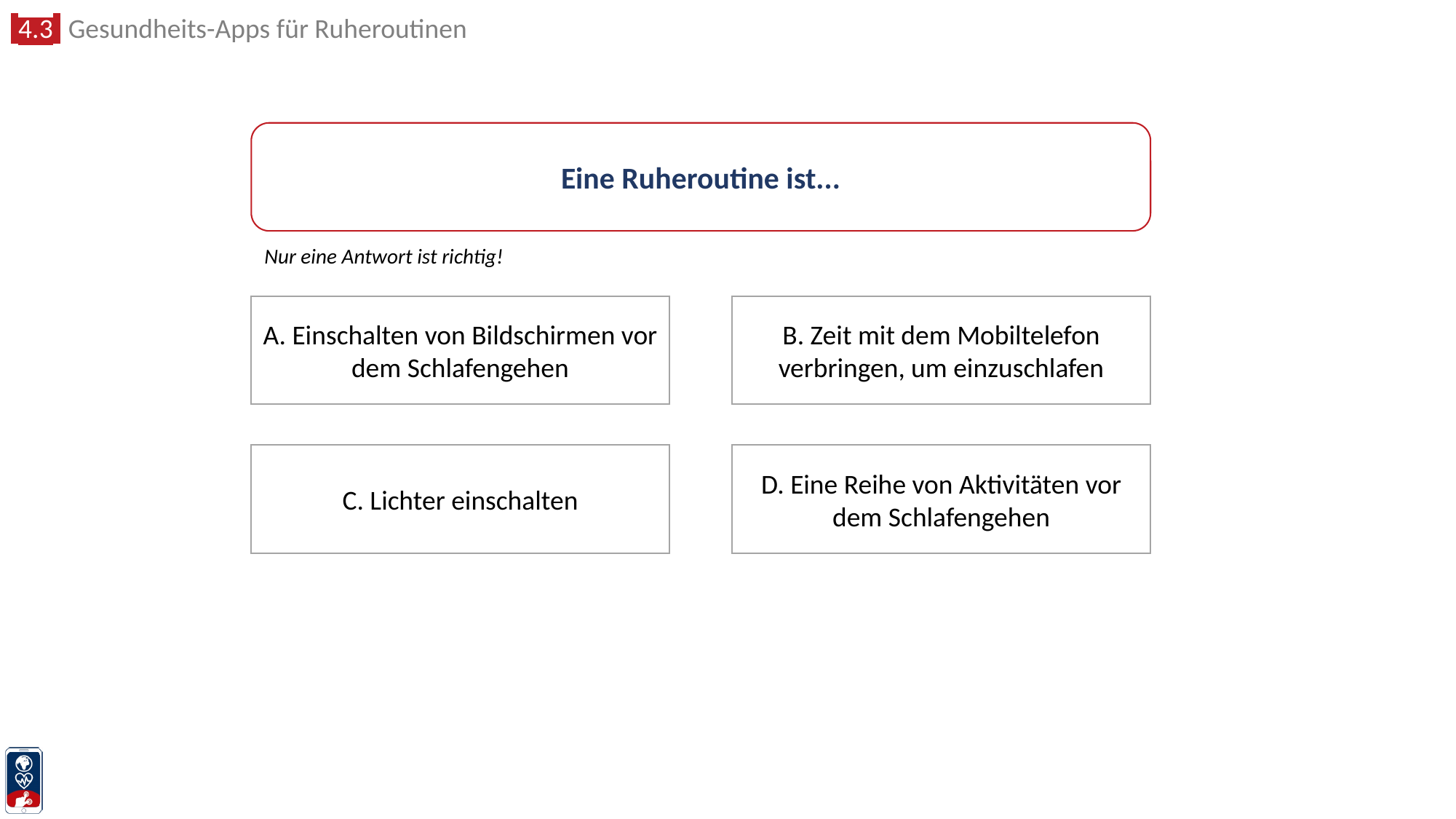

Eine Ruheroutine ist...
Nur eine Antwort ist richtig!
B. Zeit mit dem Mobiltelefon verbringen, um einzuschlafen
A. Einschalten von Bildschirmen vor dem Schlafengehen
D. Eine Reihe von Aktivitäten vor dem Schlafengehen
C. Lichter einschalten